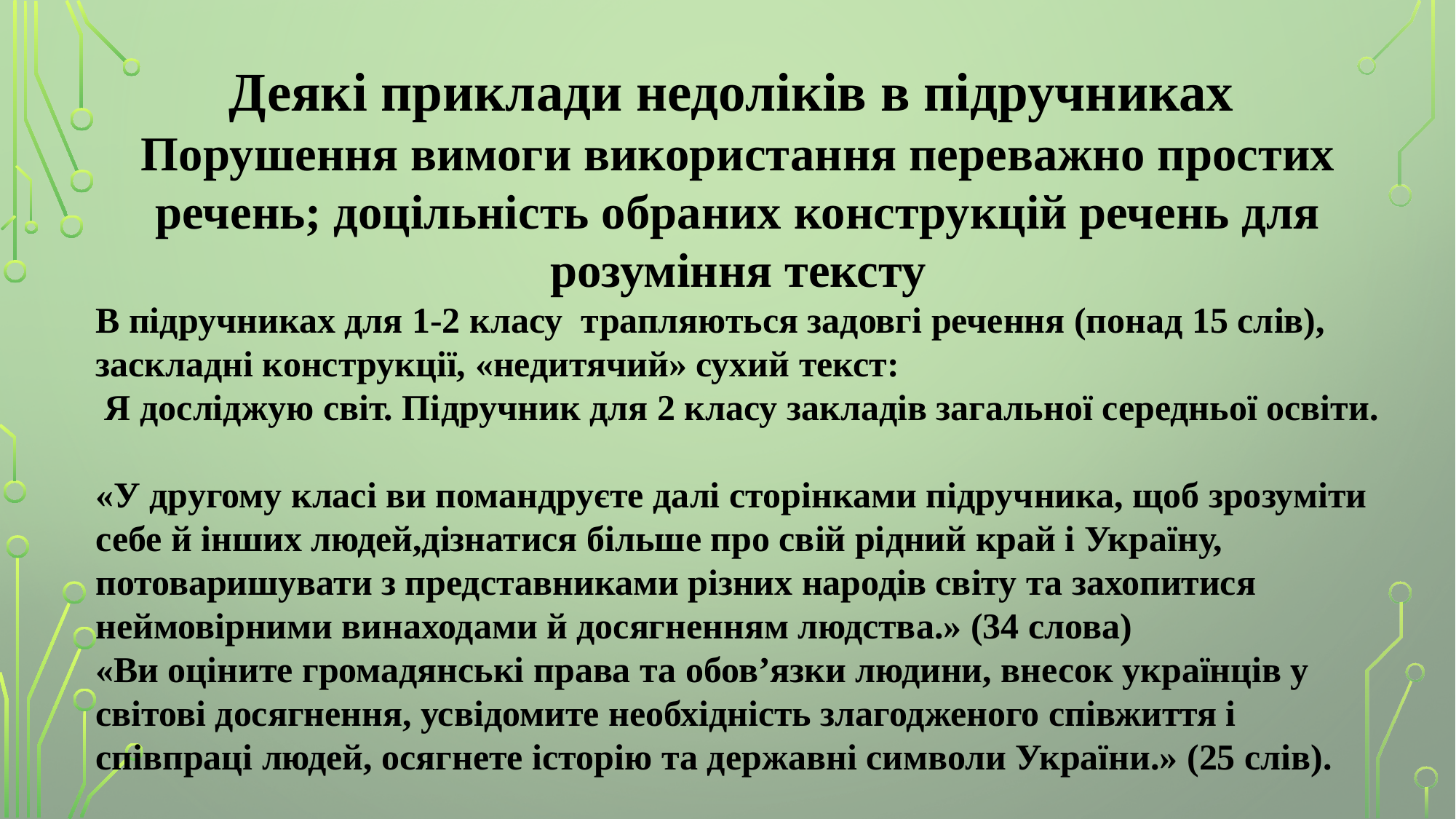

Деякі приклади недоліків в підручниках
Порушення вимоги використання переважно простих речень; доцільність обраних конструкцій речень для розуміння тексту
В підручниках для 1-2 класу  трапляються задовгі речення (понад 15 слів), заскладні конструкції, «недитячий» сухий текст:
 Я досліджую світ. Підручник для 2 класу закладів загальної середньої освіти.

«У другому класі ви помандруєте далі сторінками підручника, щоб зрозуміти себе й інших людей,дізнатися більше про свій рідний край і Україну, потоваришувати з представниками різних народів світу та захопитися неймовірними винаходами й досягненням людства.» (34 слова)
«Ви оціните громадянські права та обов’язки людини, внесок українців у світові досягнення, усвідомите необхідність злагодженого співжиття і співпраці людей, осягнете історію та державні символи України.» (25 слів).